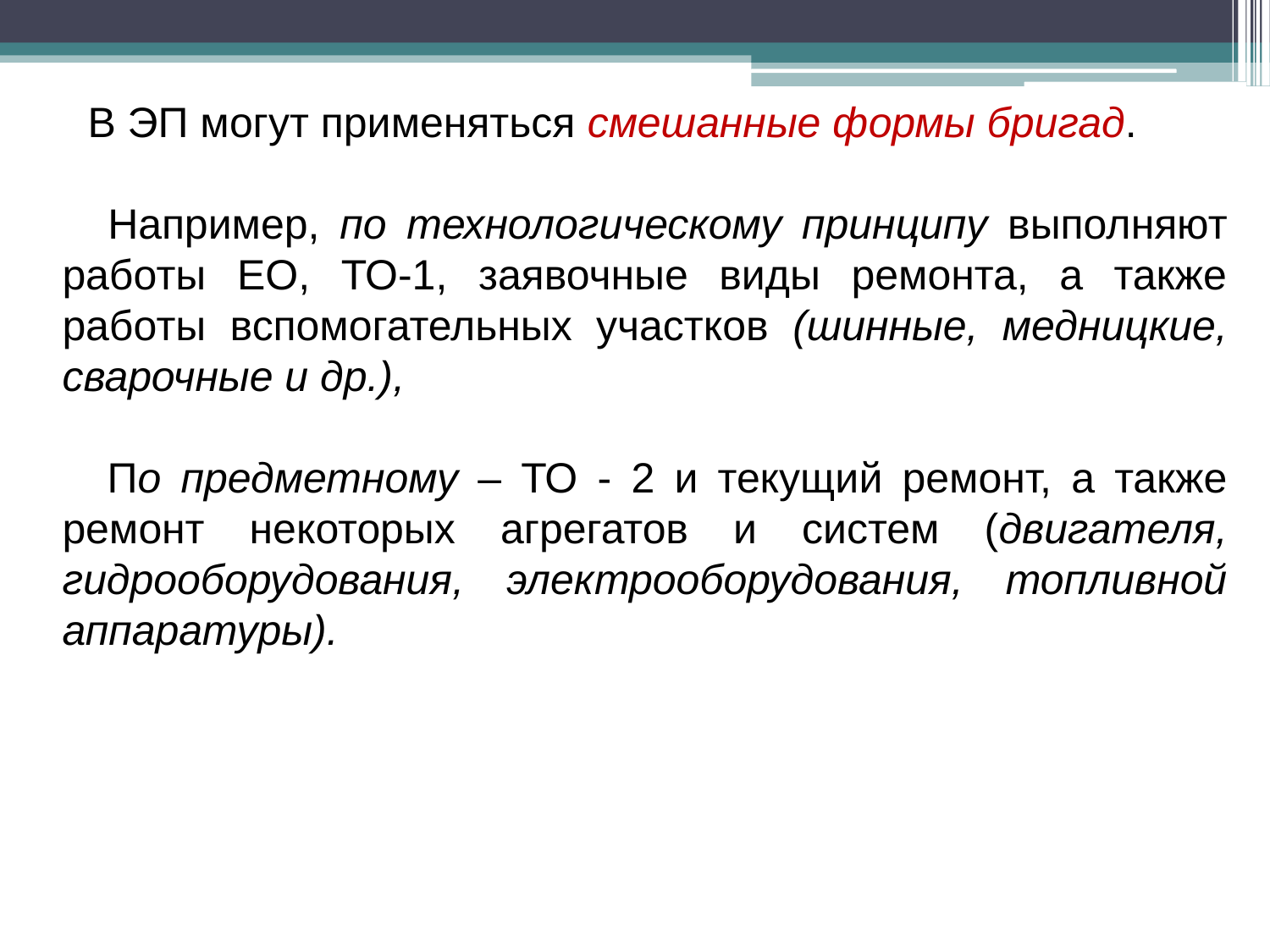

В ЭП могут применяться смешанные формы бригад.

 Например, по технологическому принципу выполняют работы ЕО, ТО-1, заявочные виды ремонта, а также работы вспомогательных участков (шинные, медницкие, сварочные и др.),

 По предметному – ТО - 2 и текущий ремонт, а также ремонт некоторых агрегатов и систем (двигателя, гидрооборудования, электрооборудования, топливной аппаратуры).